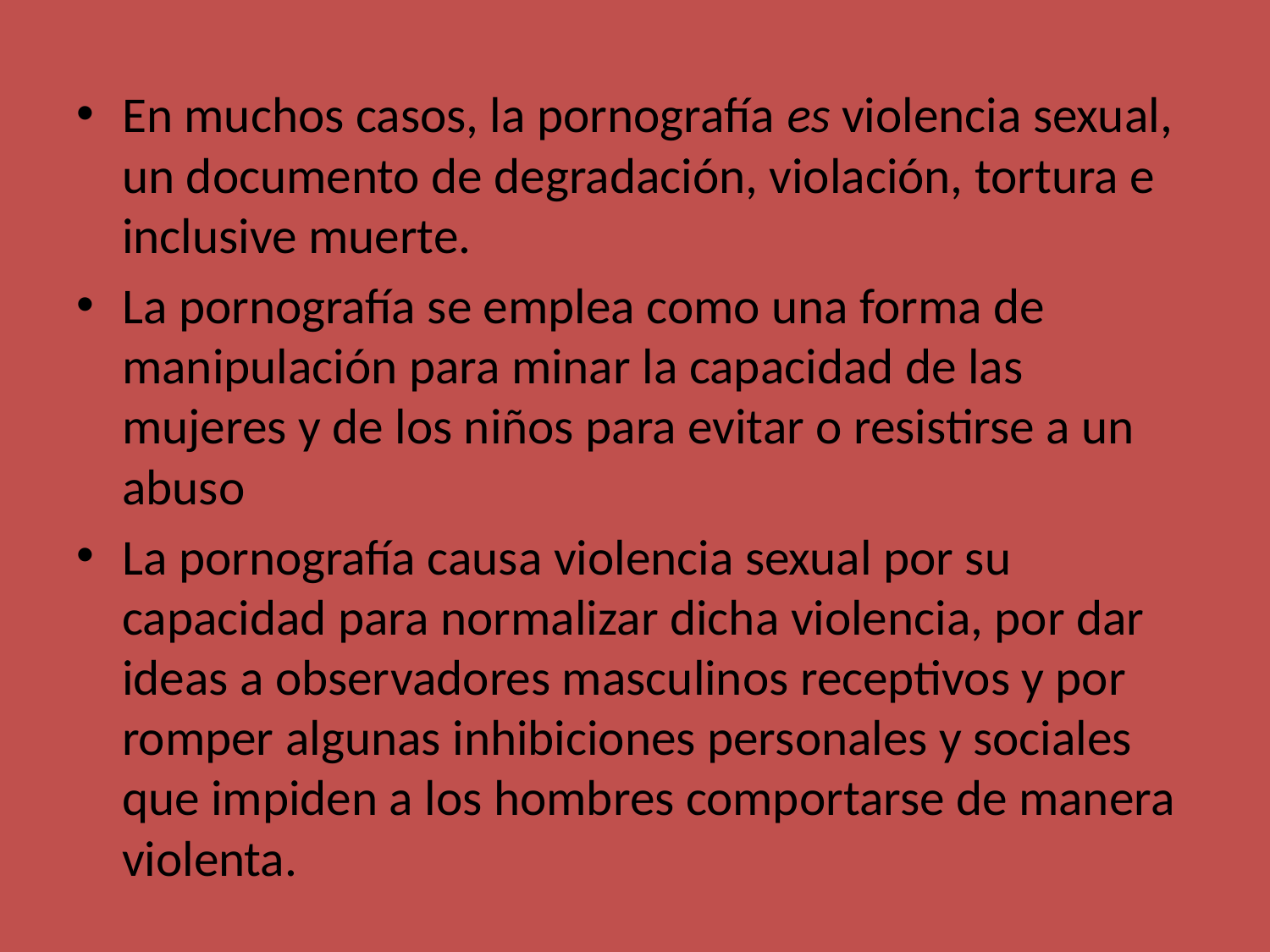

#
En muchos casos, la pornografía es violencia sexual, un documento de degradación, violación, tortura e inclusive muerte.
La pornografía se emplea como una forma de manipulación para minar la capacidad de las mujeres y de los niños para evitar o resistirse a un abuso
La pornografía causa violencia sexual por su capacidad para normalizar dicha violencia, por dar ideas a observadores masculinos receptivos y por romper algunas inhibiciones personales y sociales que impiden a los hombres comportarse de manera violenta.